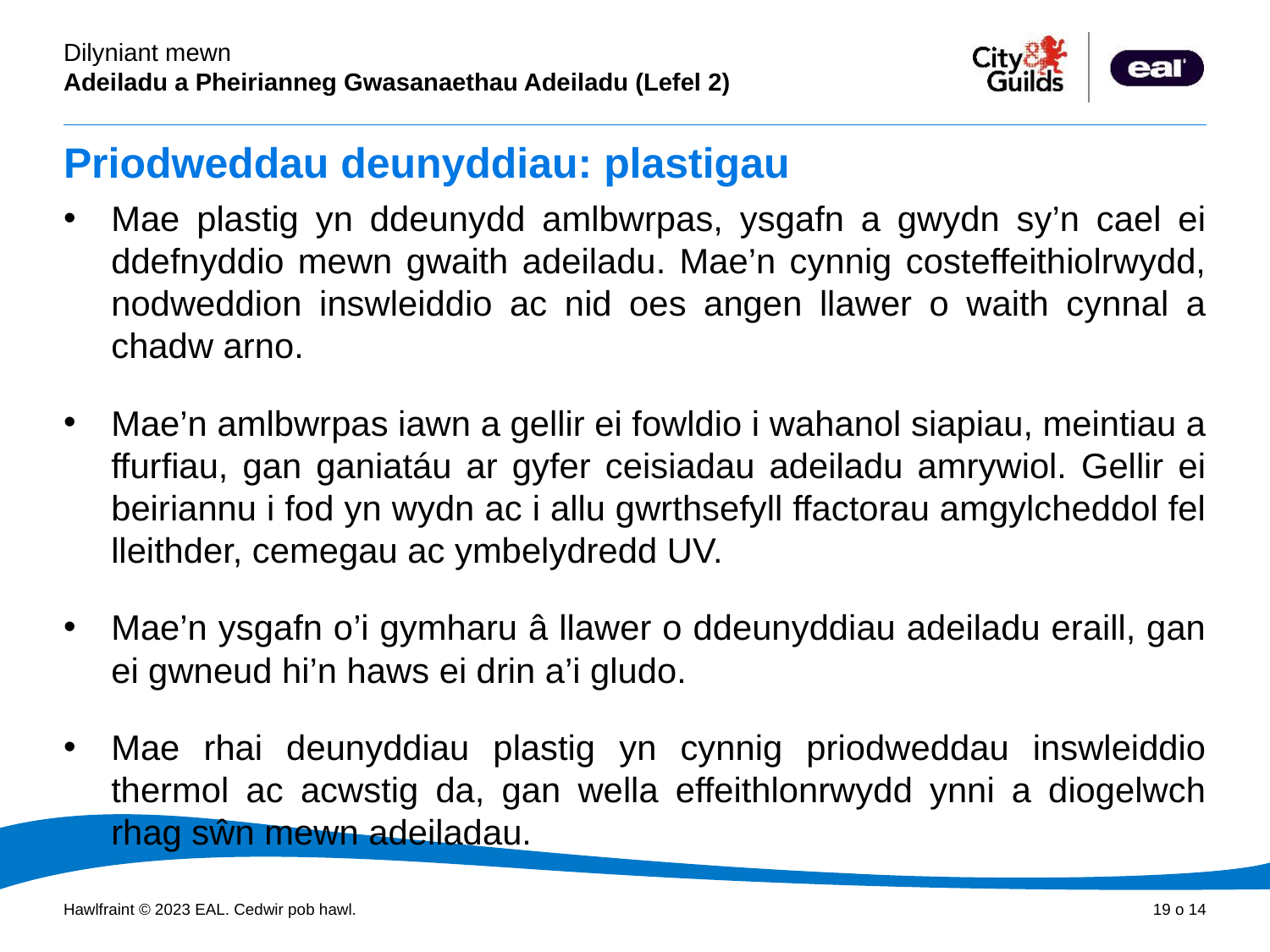

# Priodweddau deunyddiau: plastigau
Mae plastig yn ddeunydd amlbwrpas, ysgafn a gwydn sy’n cael ei ddefnyddio mewn gwaith adeiladu. Mae’n cynnig costeffeithiolrwydd, nodweddion inswleiddio ac nid oes angen llawer o waith cynnal a chadw arno.
Mae’n amlbwrpas iawn a gellir ei fowldio i wahanol siapiau, meintiau a ffurfiau, gan ganiatáu ar gyfer ceisiadau adeiladu amrywiol. Gellir ei beiriannu i fod yn wydn ac i allu gwrthsefyll ffactorau amgylcheddol fel lleithder, cemegau ac ymbelydredd UV.
Mae’n ysgafn o’i gymharu â llawer o ddeunyddiau adeiladu eraill, gan ei gwneud hi’n haws ei drin a’i gludo.
Mae rhai deunyddiau plastig yn cynnig priodweddau inswleiddio thermol ac acwstig da, gan wella effeithlonrwydd ynni a diogelwch rhag sŵn mewn adeiladau.